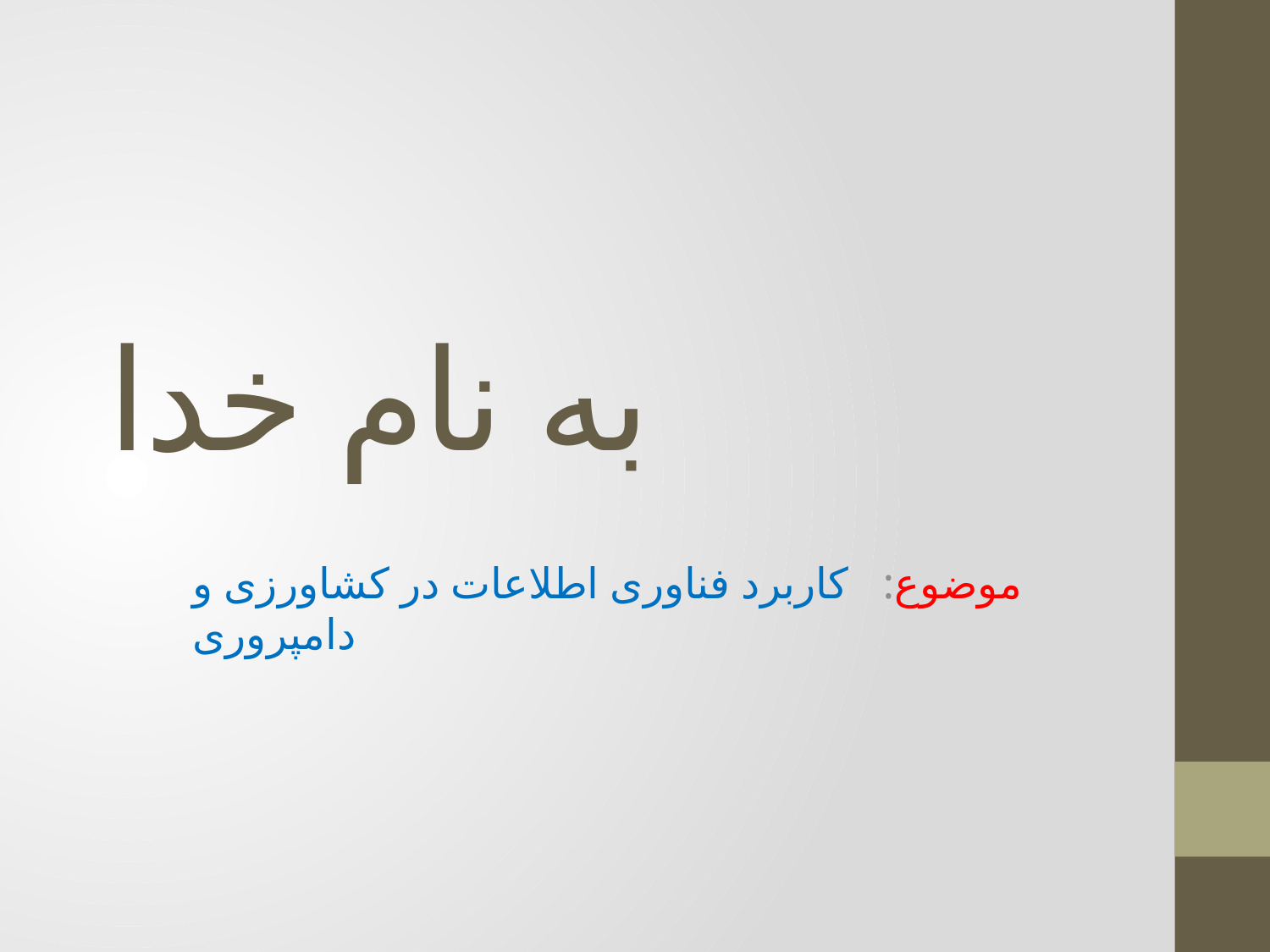

# به نام خدا
موضوع:   کاربرد فناوری اطلاعات در کشاورزی و دامپروری